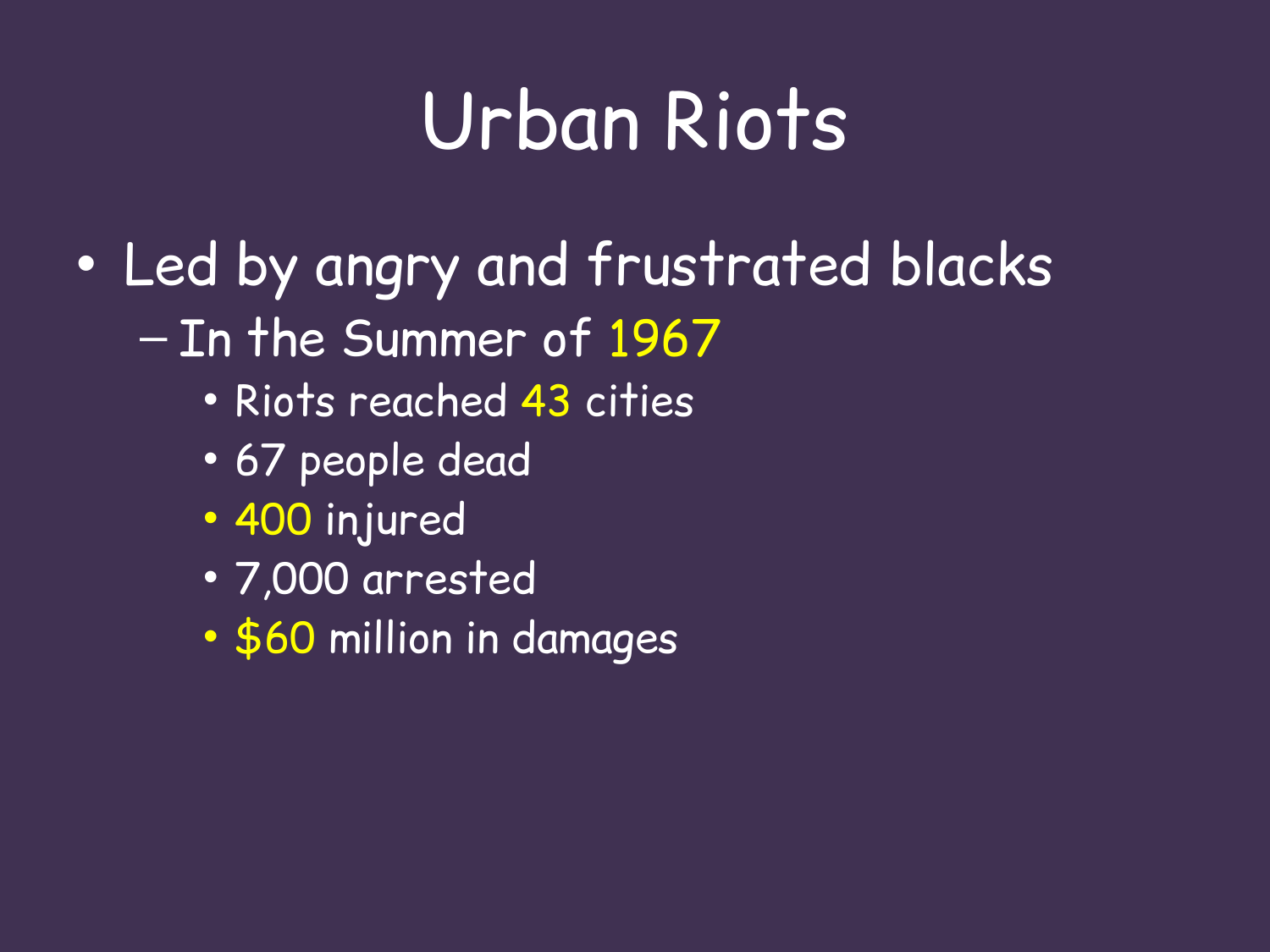

# Urban Riots
Led by angry and frustrated blacks
In the Summer of 1967
Riots reached 43 cities
67 people dead
400 injured
7,000 arrested
$60 million in damages